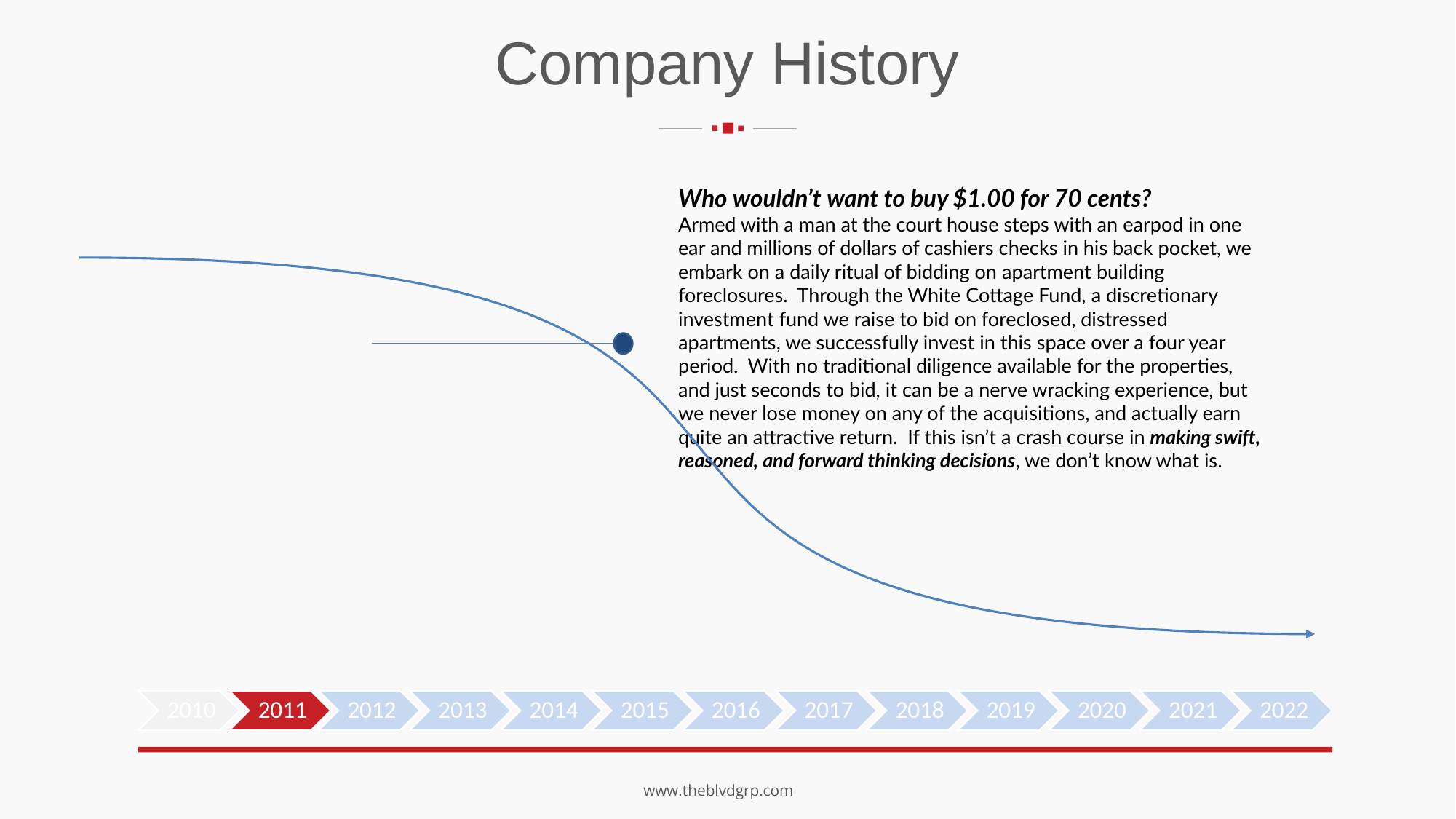

Company History

Who wouldn’t want to buy $1.00 for 70 cents?
Armed with a man at the court house steps with an earpod in one ear and millions of dollars of cashiers checks in his back pocket, we embark on a daily ritual of bidding on apartment building foreclosures.  Through the White Cottage Fund, a discretionary investment fund we raise to bid on foreclosed, distressed apartments, we successfully invest in this space over a four year period.  With no traditional diligence available for the properties, and just seconds to bid, it can be a nerve wracking experience, but we never lose money on any of the acquisitions, and actually earn quite an attractive return.  If this isn’t a crash course in making swift, reasoned, and forward thinking decisions, we don’t know what is.

2010
2011
2012
2013
2014
2015
2016
2017
2018
2019
2020
2021
2022

www.theblvdgrp.com